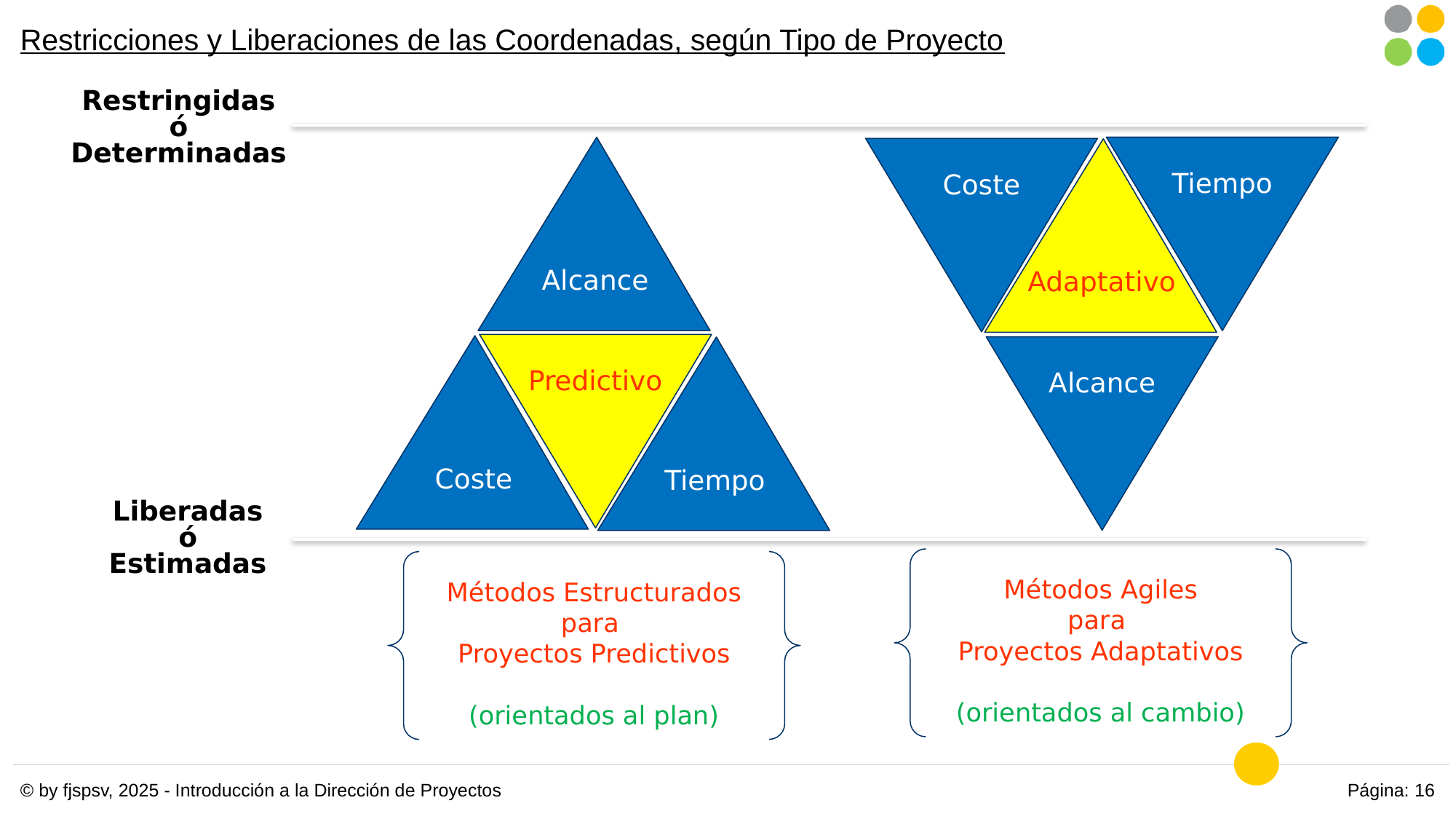

# Restricciones y Liberaciones de las Coordenadas, según Tipo de Proyecto
Restringidas
ó
Determinadas
Alcance
Predictivo
Coste
Tiempo
Tiempo
Coste
Adaptativo
Alcance
Liberadas
ó
Estimadas
Métodos Agiles
para
Proyectos Adaptativos
(orientados al cambio)
Métodos Estructurados
para
Proyectos Predictivos
(orientados al plan)
© by fjspsv, 2025 - Introducción a la Dirección de Proyectos
Página: 16